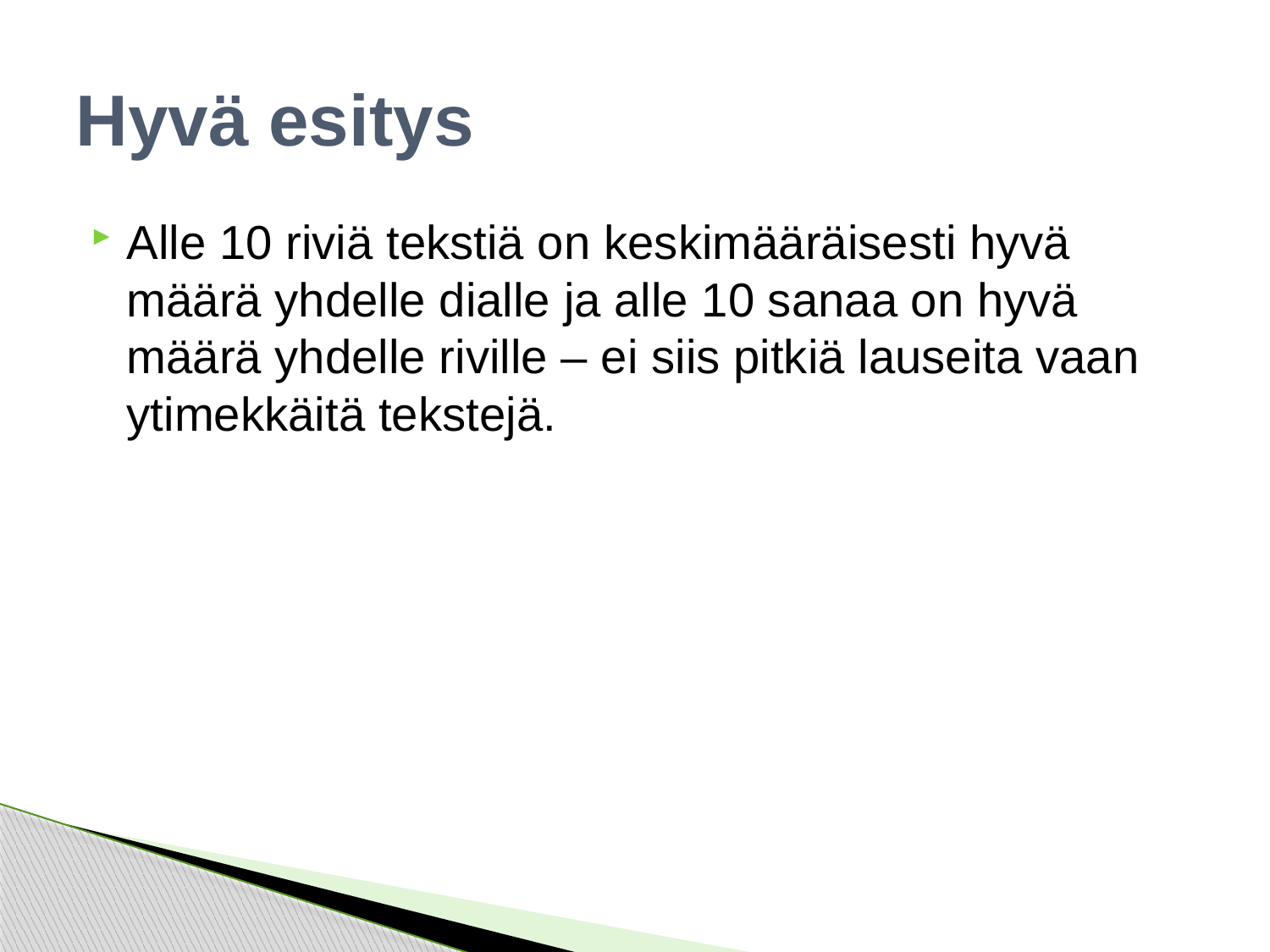

# Hyvä esitys
Alle 10 riviä tekstiä on keskimääräisesti hyvä määrä yhdelle dialle ja alle 10 sanaa on hyvä määrä yhdelle riville – ei siis pitkiä lauseita vaan ytimekkäitä tekstejä.